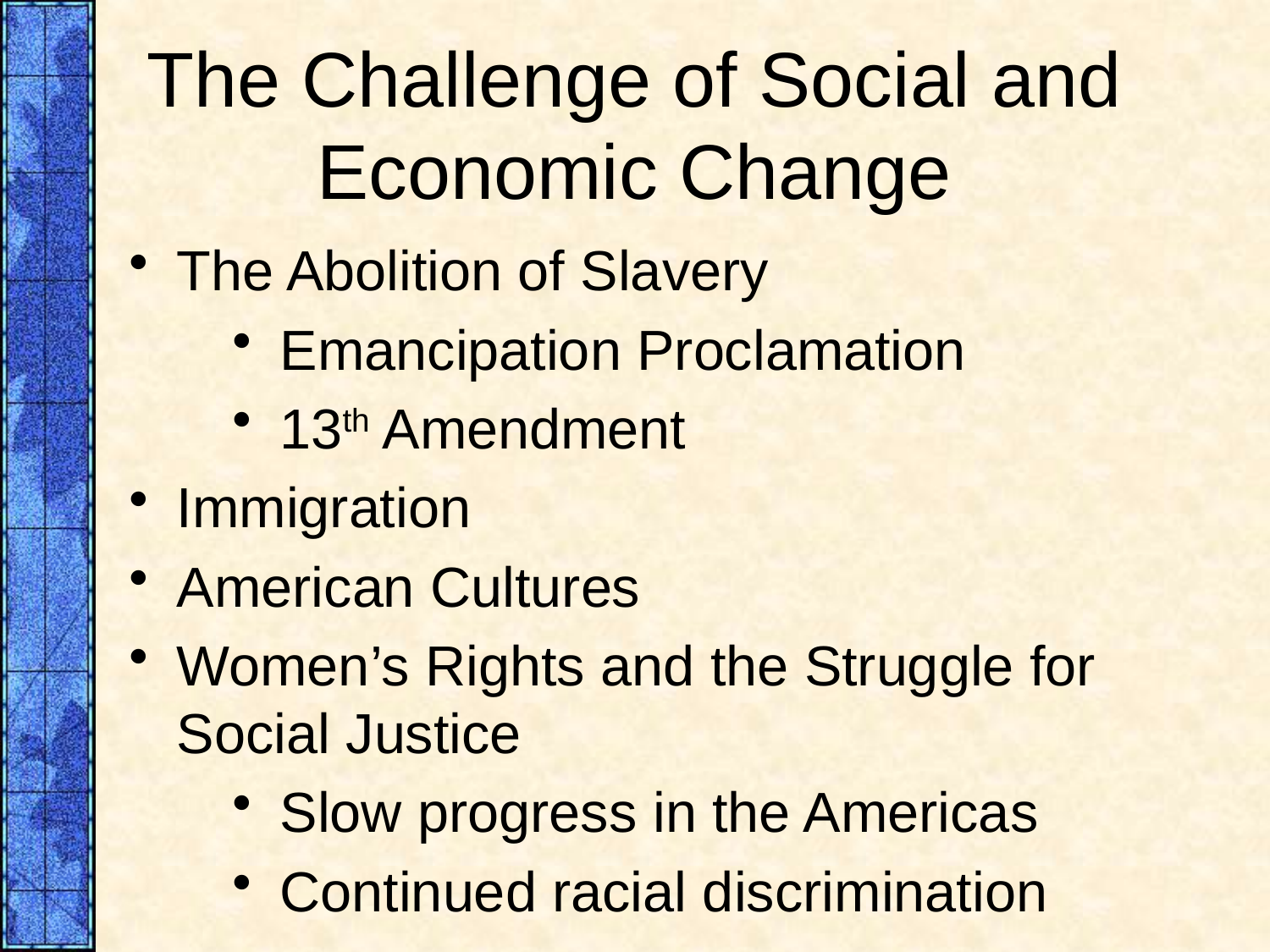

# The Challenge of Social and Economic Change
The Abolition of Slavery
Emancipation Proclamation
13th Amendment
Immigration
American Cultures
Women’s Rights and the Struggle for Social Justice
Slow progress in the Americas
Continued racial discrimination